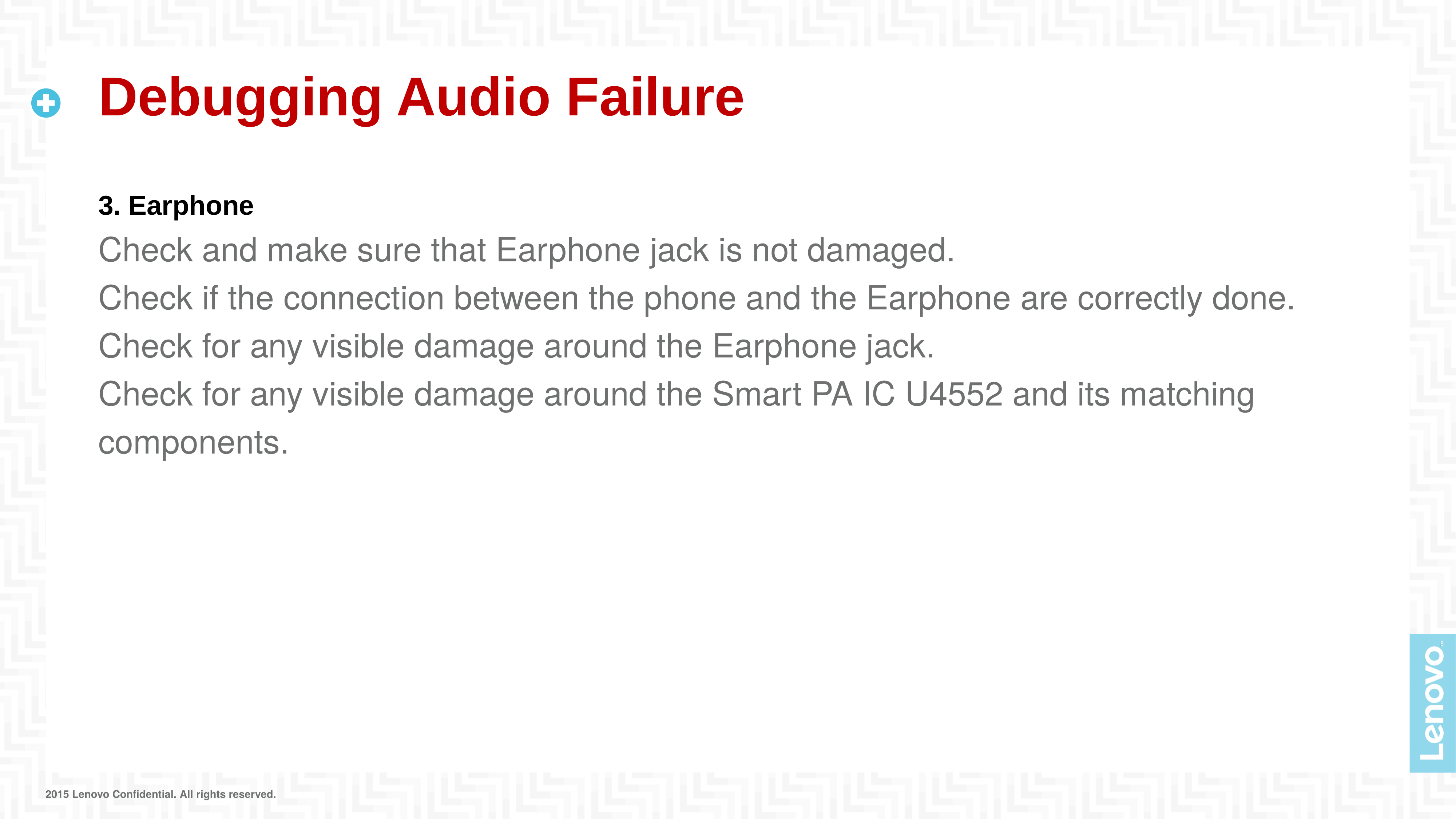

# Debugging Audio Failure
3. Earphone
Check and make sure that Earphone jack is not damaged.
Check if the connection between the phone and the Earphone are correctly done.
Check for any visible damage around the Earphone jack.
Check for any visible damage around the Smart PA IC U4552 and its matching components.